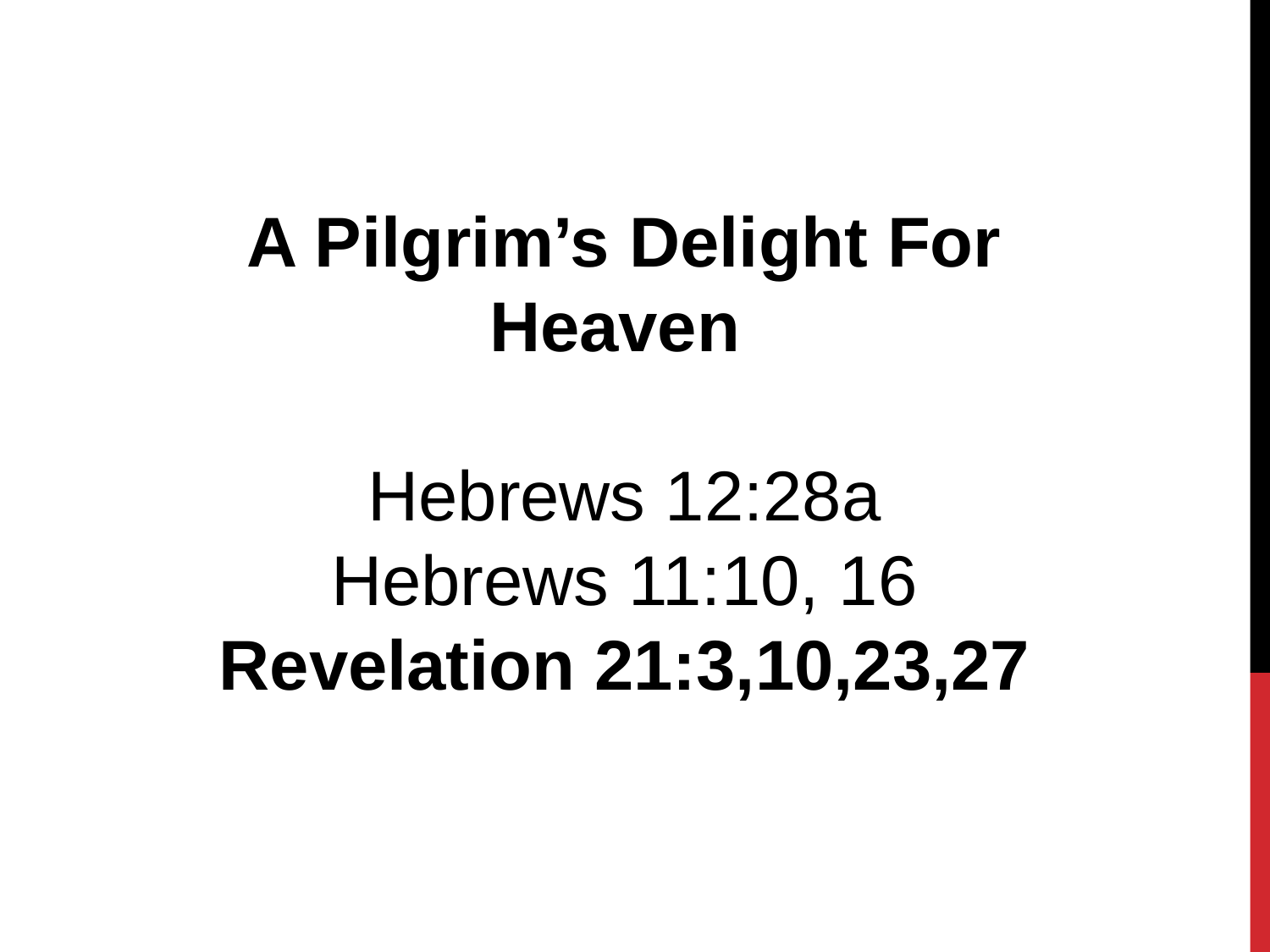

A Pilgrim’s Delight For Heaven

Hebrews 12:28a
Hebrews 11:10, 16
Revelation 21:3,10,23,27